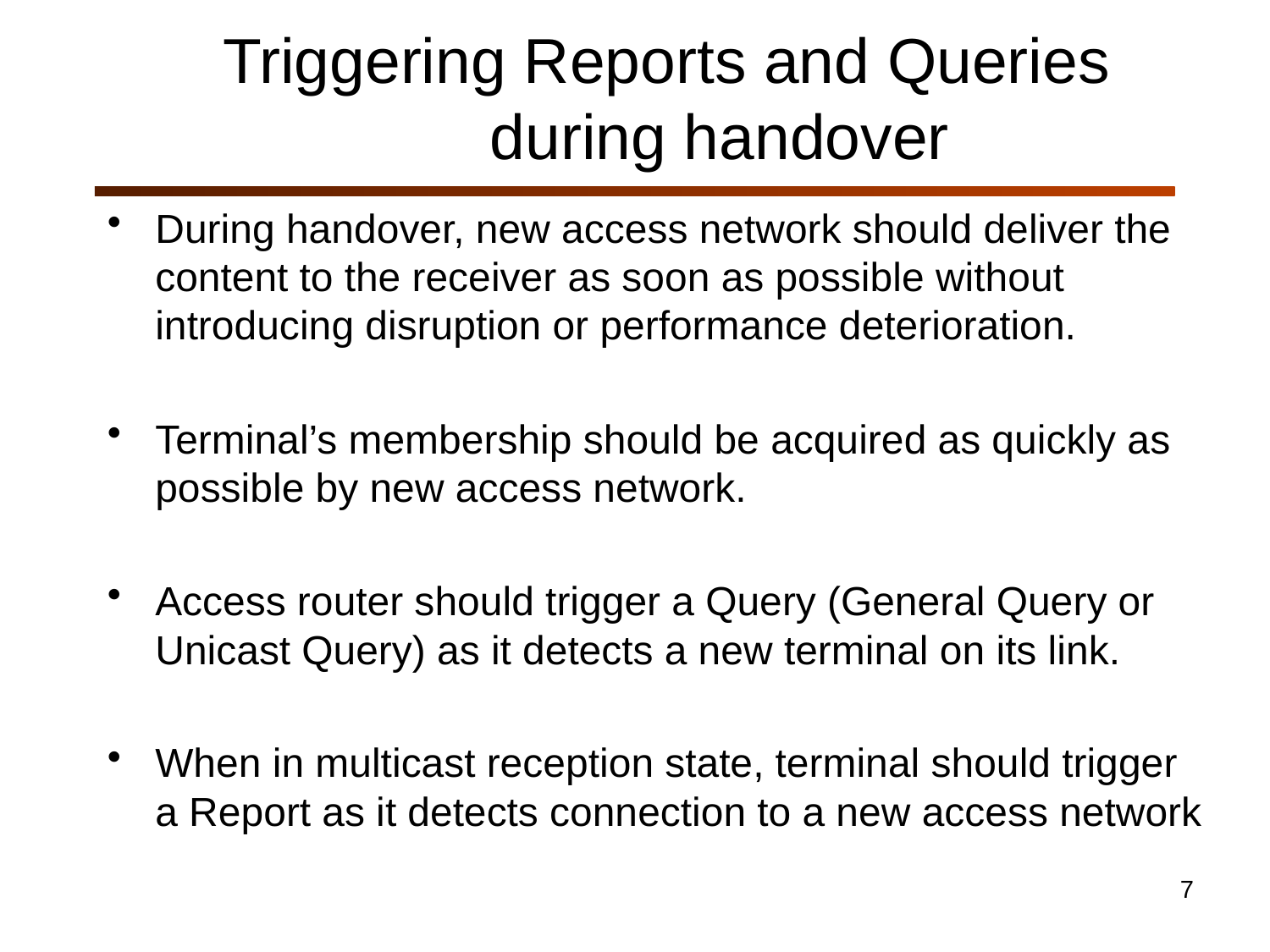

# Triggering Reports and Queries during handover

During handover, new access network should deliver the content to the receiver as soon as possible without introducing disruption or performance deterioration.

Terminal’s membership should be acquired as quickly as possible by new access network.

Access router should trigger a Query (General Query or Unicast Query) as it detects a new terminal on its link.

When in multicast reception state, terminal should trigger a Report as it detects connection to a new access network
7